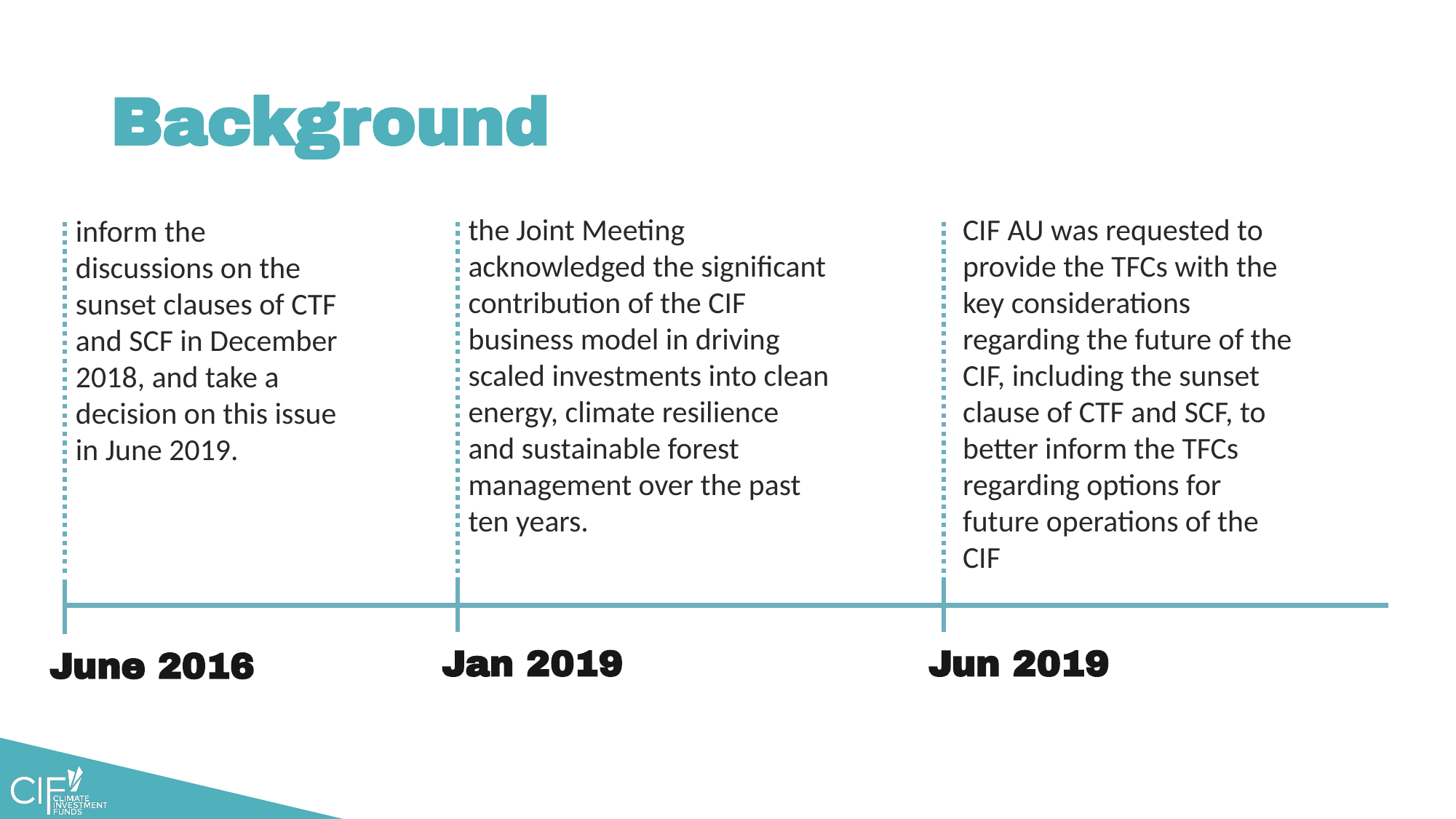

# Background
the Joint Meeting acknowledged the significant contribution of the CIF business model in driving scaled investments into clean energy, climate resilience and sustainable forest management over the past ten years.
CIF AU was requested to provide the TFCs with the key considerations regarding the future of the CIF, including the sunset clause of CTF and SCF, to better inform the TFCs regarding options for future operations of the CIF
inform the discussions on the sunset clauses of CTF and SCF in December 2018, and take a decision on this issue in June 2019.
Jan 2019
Jun 2019
June 2016